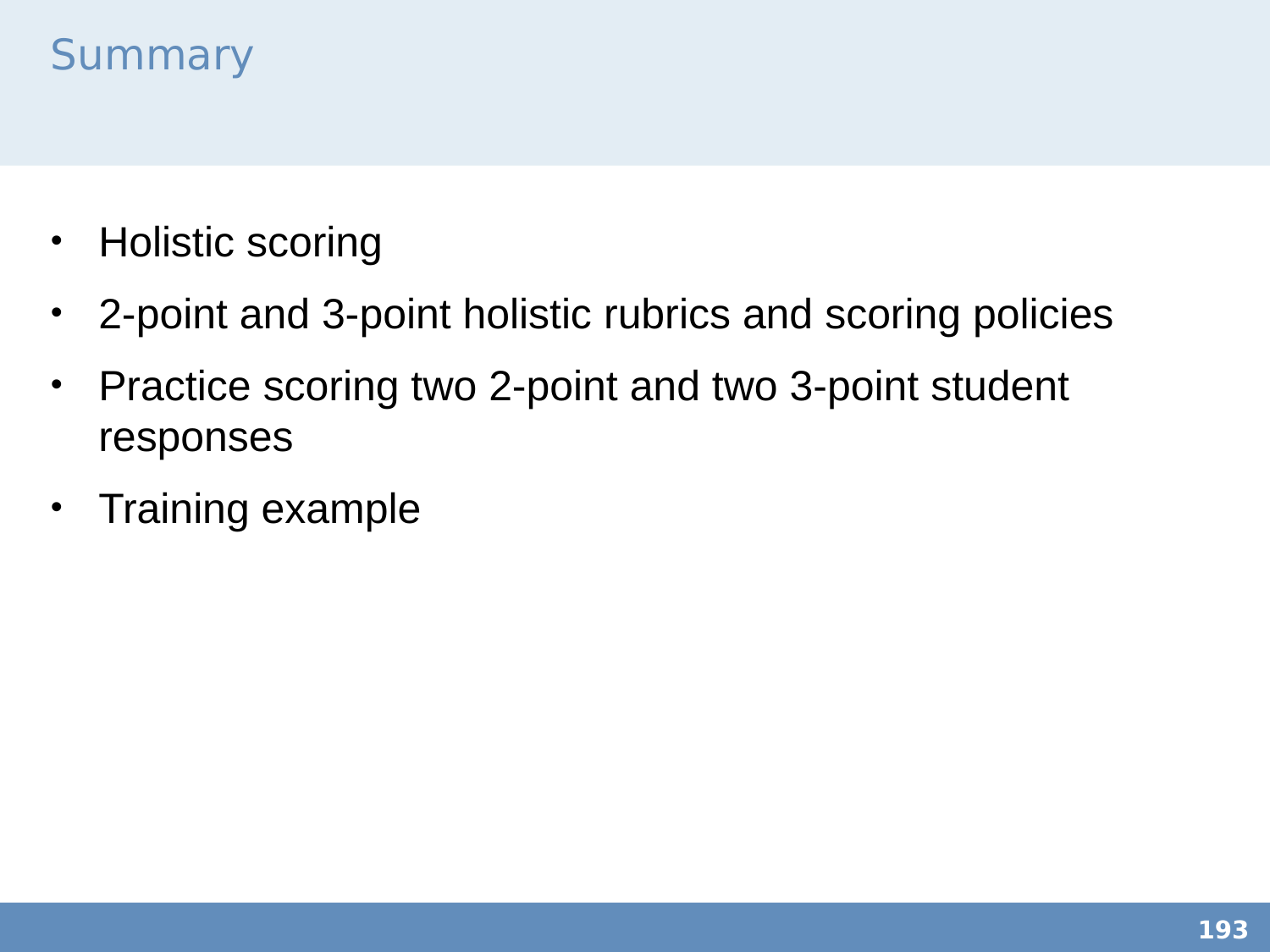

# Summary
Holistic scoring
2-point and 3-point holistic rubrics and scoring policies
Practice scoring two 2-point and two 3-point student responses
Training example
193